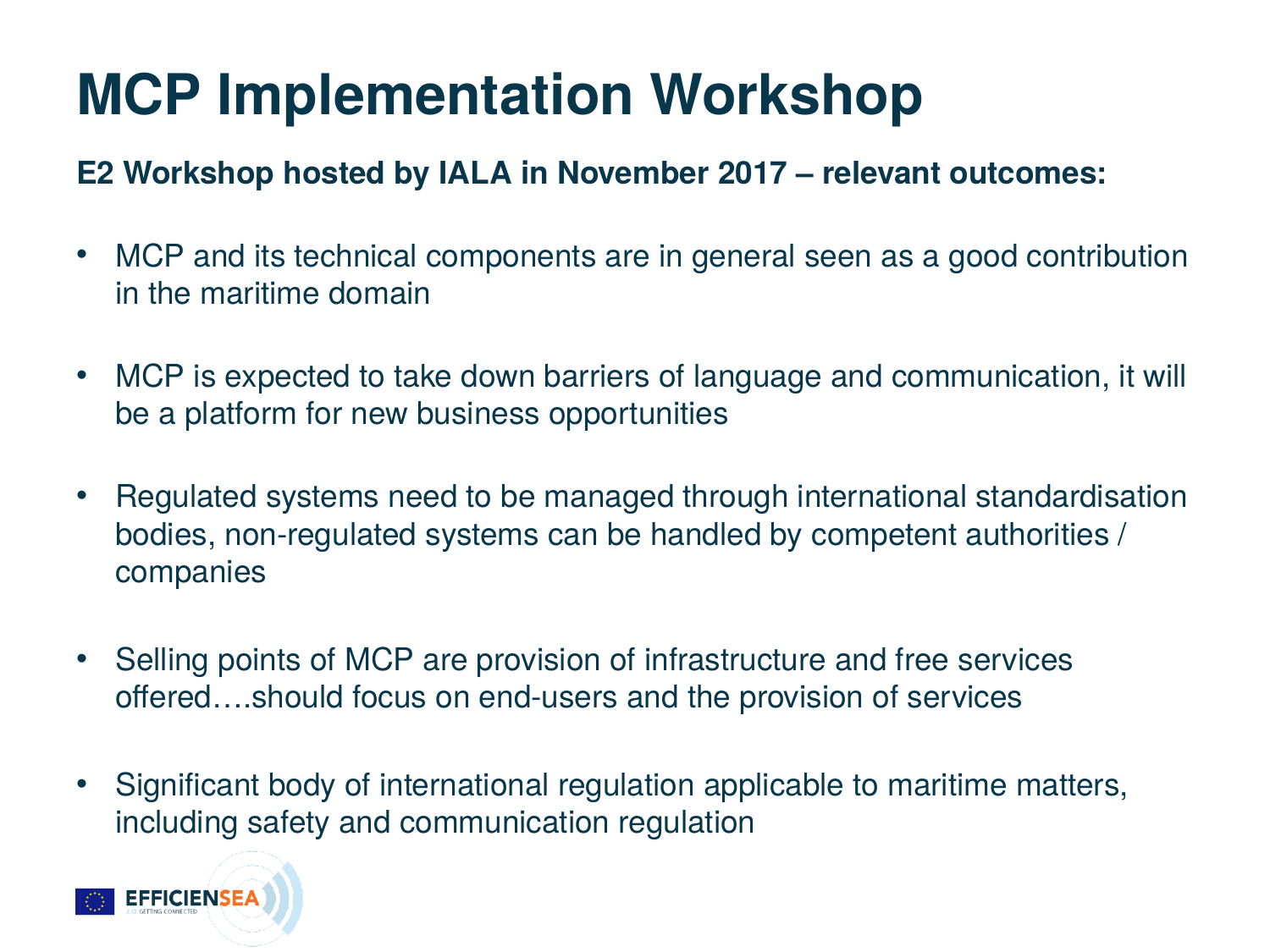

# MCP Implementation Workshop
E2 Workshop hosted by IALA in November 2017 – relevant outcomes:

MCP and its technical components are in general seen as a good contribution in the maritime domain

MCP is expected to take down barriers of language and communication, it will be a platform for new business opportunities

Regulated systems need to be managed through international standardisation bodies, non-regulated systems can be handled by competent authorities / companies

Selling points of MCP are provision of infrastructure and free services offered….should focus on end-users and the provision of services

Significant body of international regulation applicable to maritime matters, including safety and communication regulation